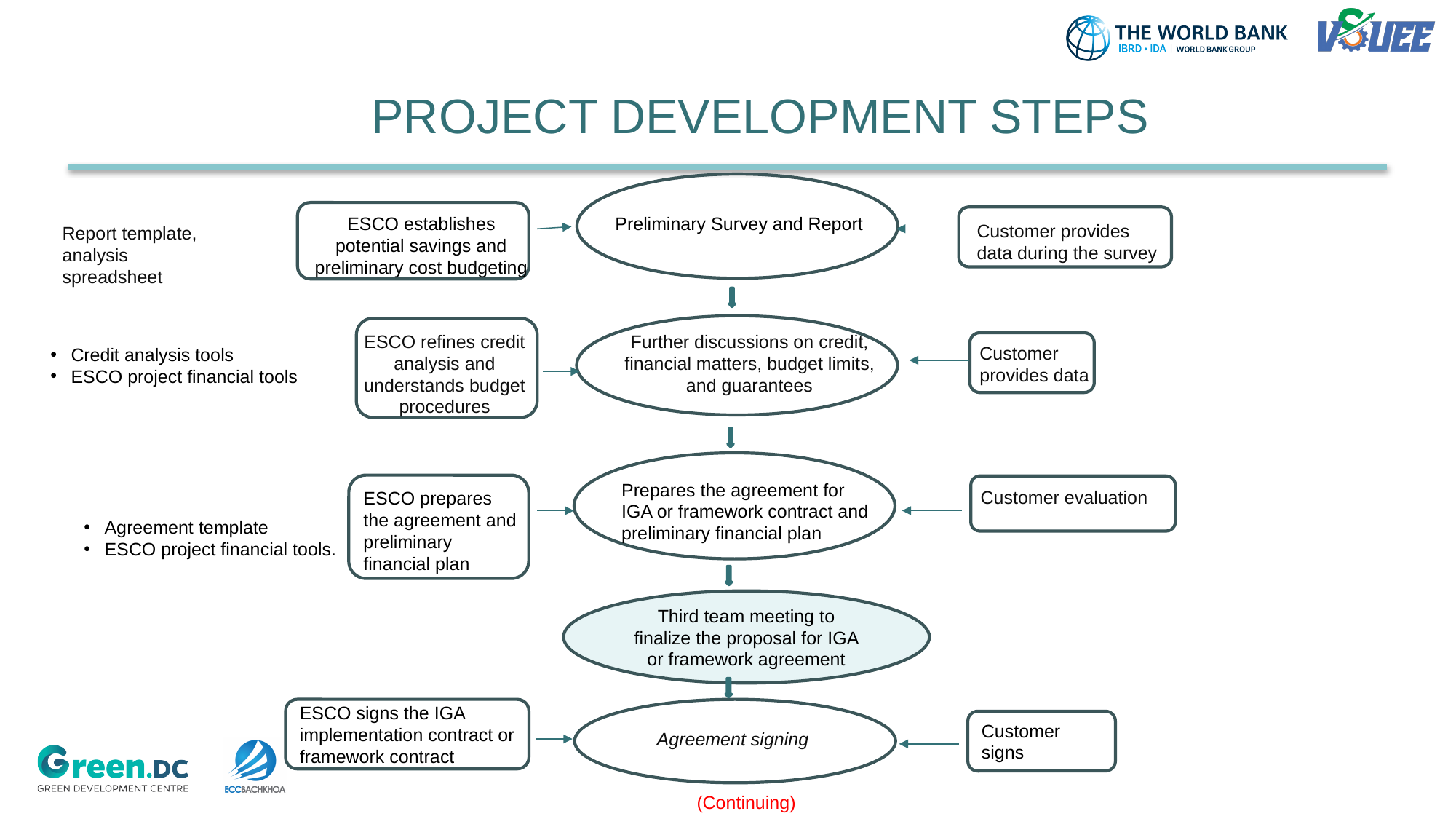

# Project development steps

Preliminary Survey and Report

ESCO establishes potential savings and preliminary cost budgeting

Customer provides data during the survey

Report template, analysis spreadsheet

ESCO refines credit analysis and understands budget procedures
Further discussions on credit, financial matters, budget limits, and guarantees

Customer provides data
Credit analysis tools
ESCO project financial tools

Prepares the agreement for IGA or framework contract and preliminary financial plan

Customer evaluation
ESCO prepares the agreement and preliminary financial plan
Agreement template
ESCO project financial tools.

Third team meeting to finalize the proposal for IGA or framework agreement

ESCO signs the IGA implementation contract or framework contract

Customer signs
Agreement signing
(Continuing)